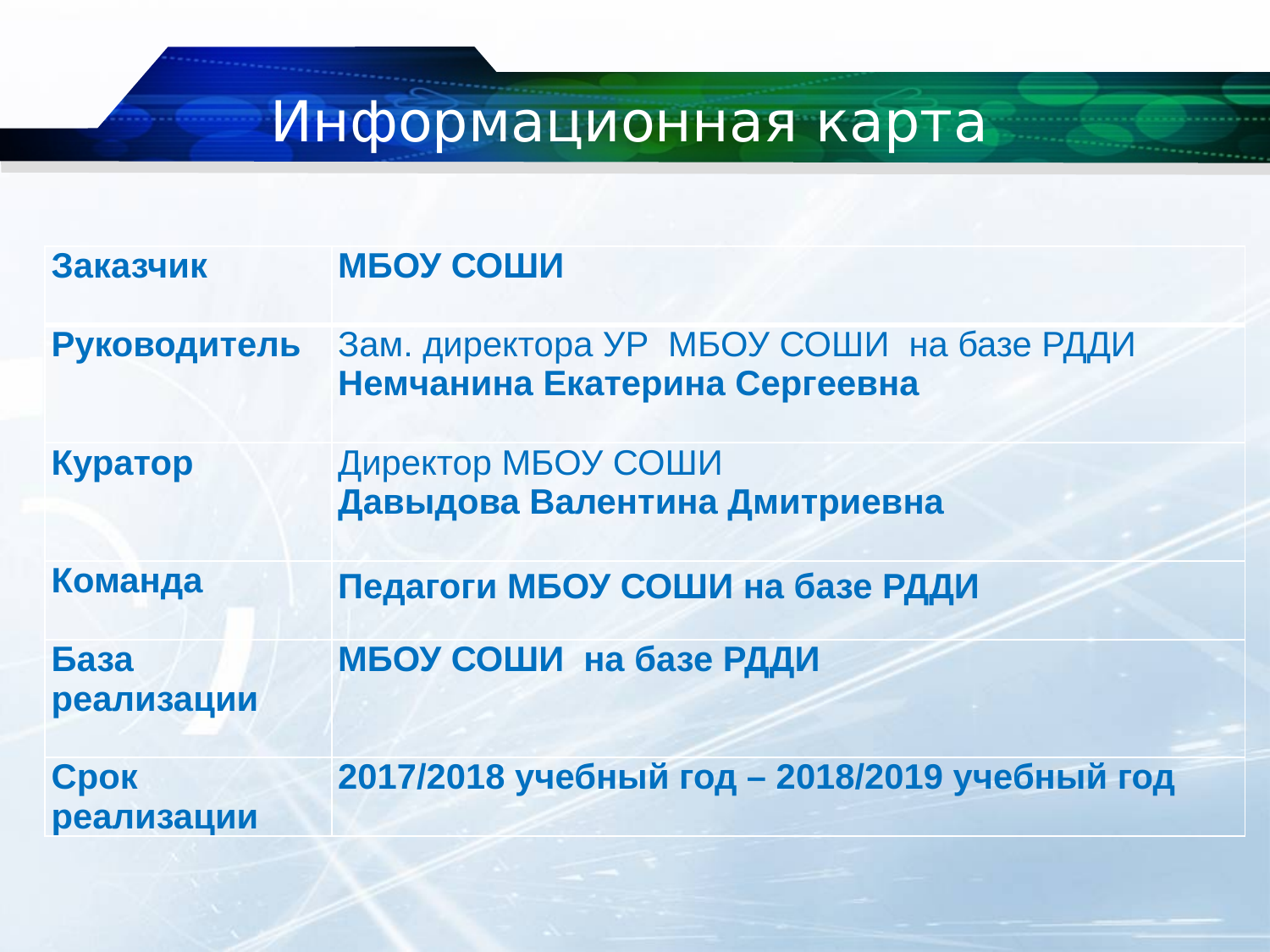

# Информационная карта
| Заказчик | МБОУ СОШИ |
| --- | --- |
| Руководитель | Зам. директора УР МБОУ СОШИ на базе РДДИ Немчанина Екатерина Сергеевна |
| Куратор | Директор МБОУ СОШИ Давыдова Валентина Дмитриевна |
| Команда | Педагоги МБОУ СОШИ на базе РДДИ |
| База реализации | МБОУ СОШИ на базе РДДИ |
| Срок реализации | 2017/2018 учебный год – 2018/2019 учебный год |